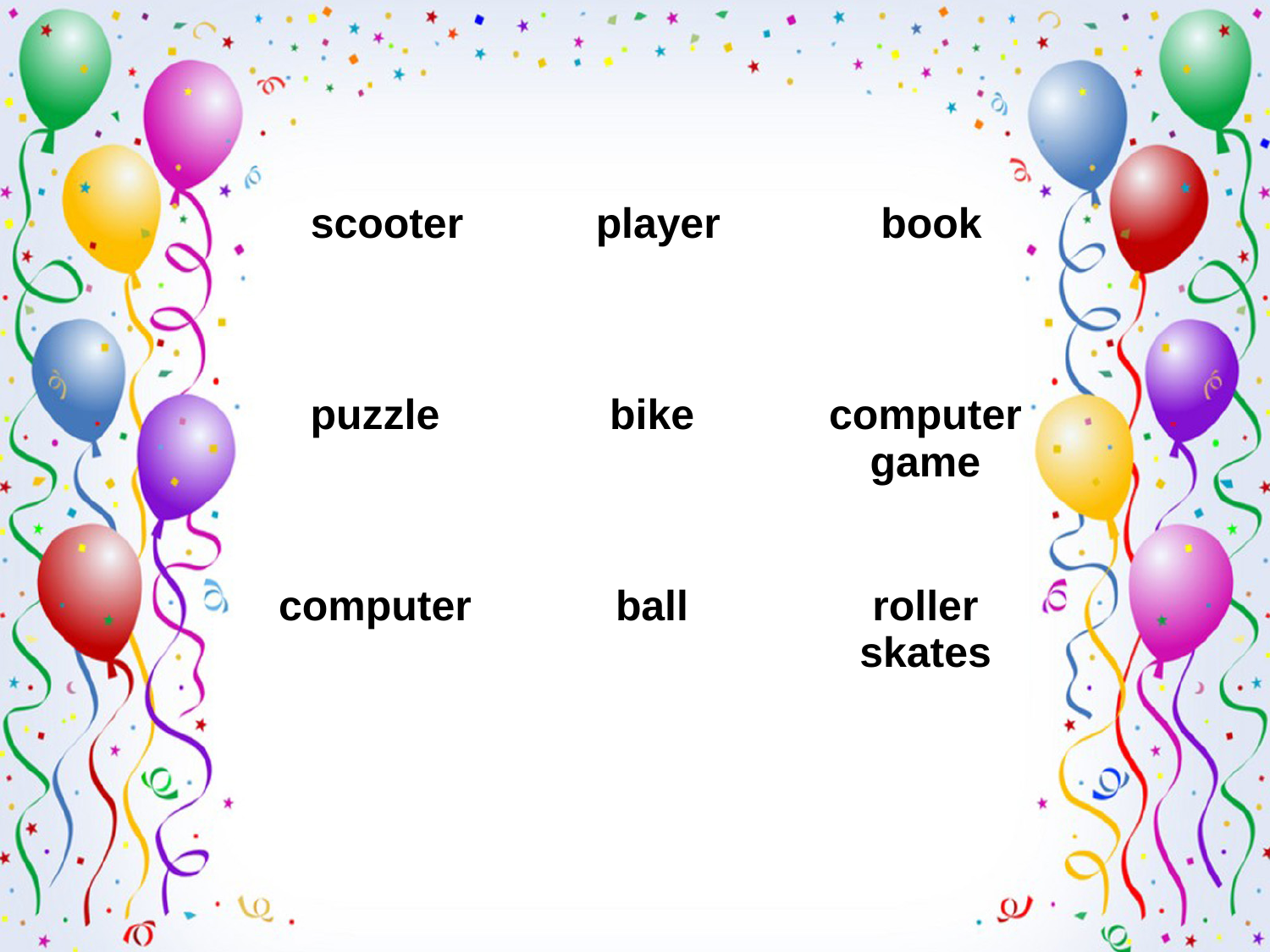

| scooter | player | book |
| --- | --- | --- |
| puzzle | bike | computer game |
| computer | ball | roller skates |